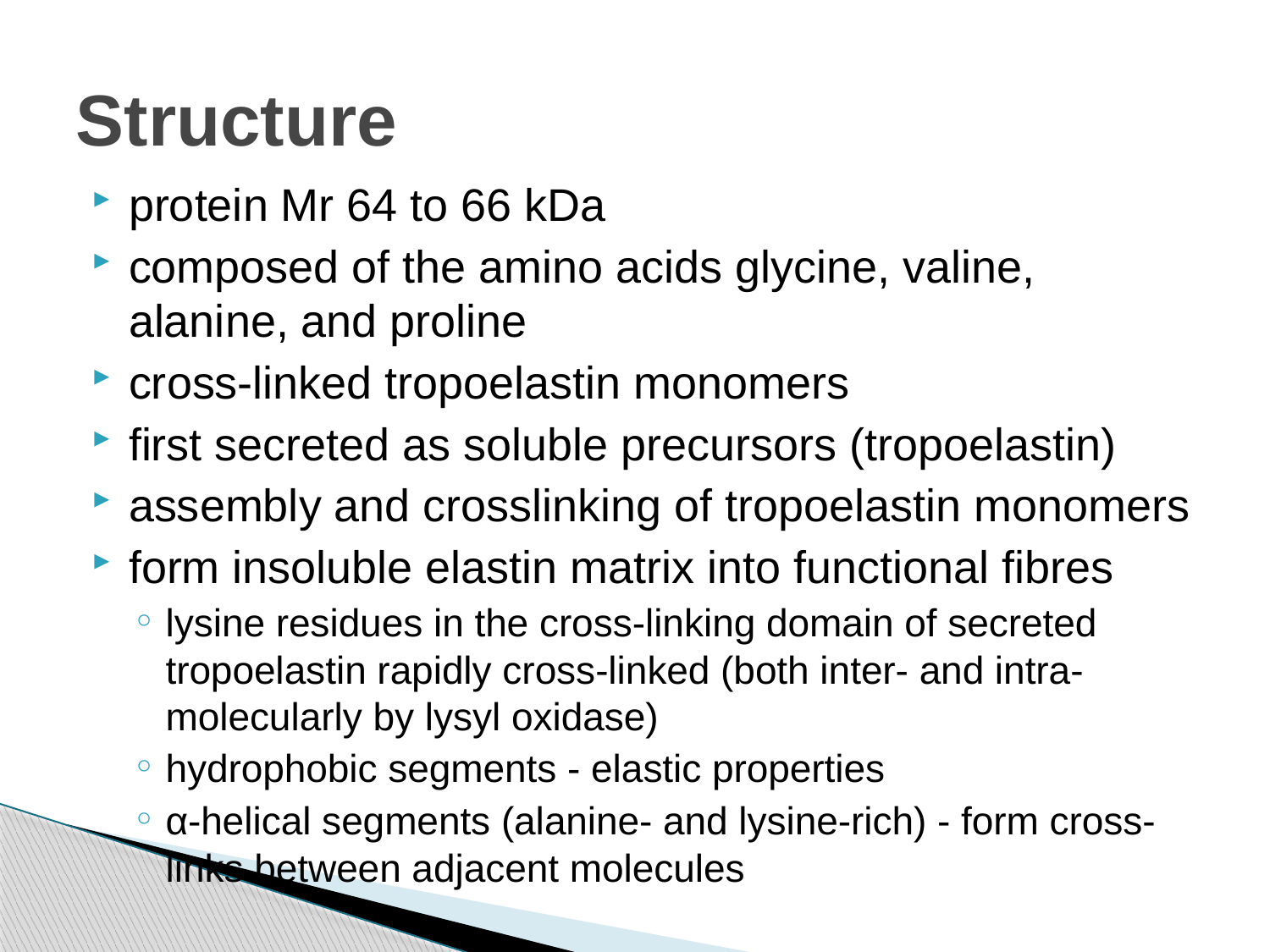

# Structure
protein Mr 64 to 66 kDa
composed of the amino acids glycine, valine, alanine, and proline
cross-linked tropoelastin monomers
first secreted as soluble precursors (tropoelastin)
assembly and crosslinking of tropoelastin monomers
form insoluble elastin matrix into functional fibres
lysine residues in the cross-linking domain of secreted tropoelastin rapidly cross-linked (both inter- and intra-molecularly by lysyl oxidase)
hydrophobic segments - elastic properties
α-helical segments (alanine- and lysine-rich) - form cross-links between adjacent molecules